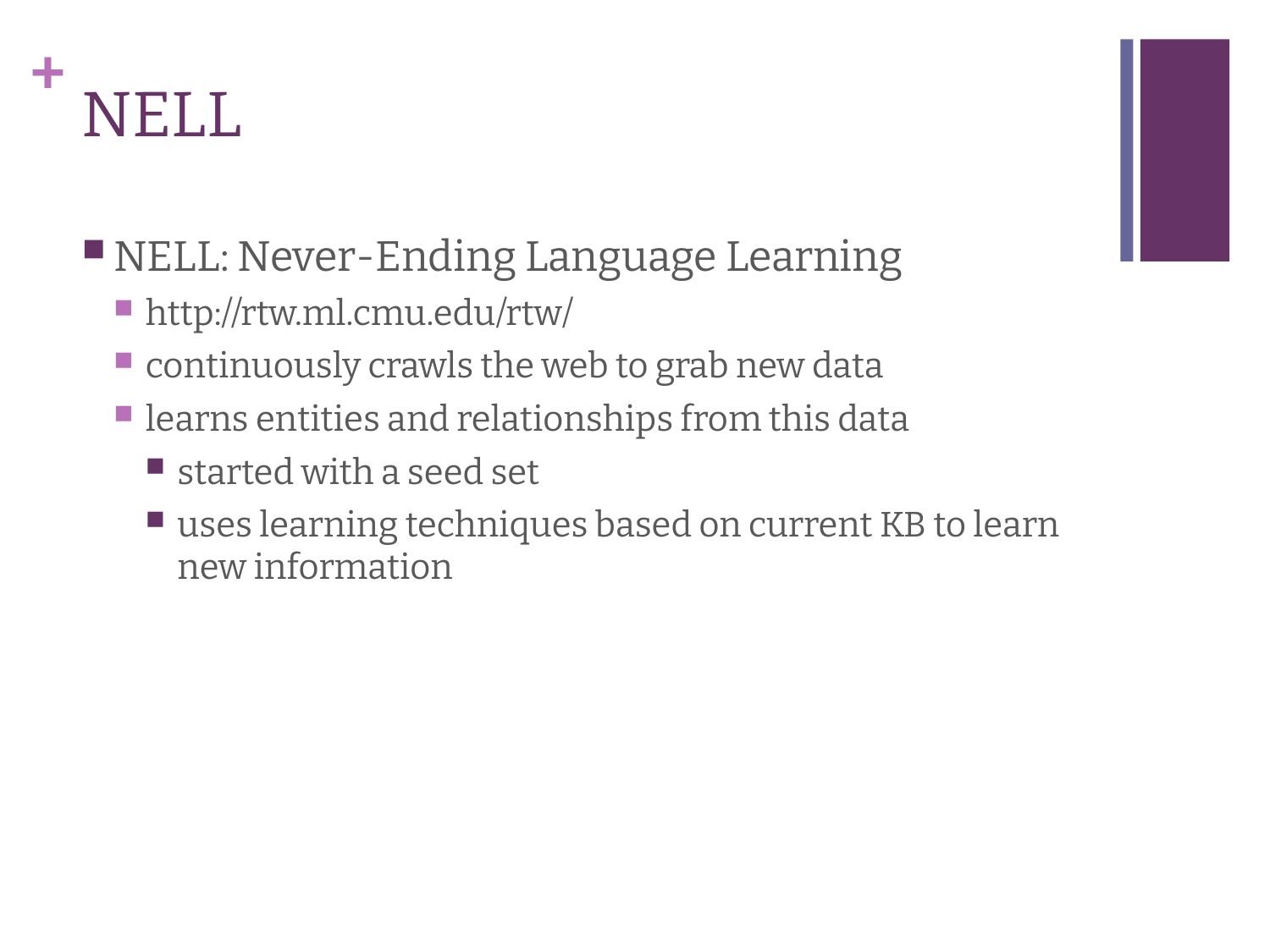

# NELL
NELL: Never-Ending Language Learning
http://rtw.ml.cmu.edu/rtw/
continuously crawls the web to grab new data
learns entities and relationships from this data
started with a seed set
uses learning techniques based on current KB to learn new information